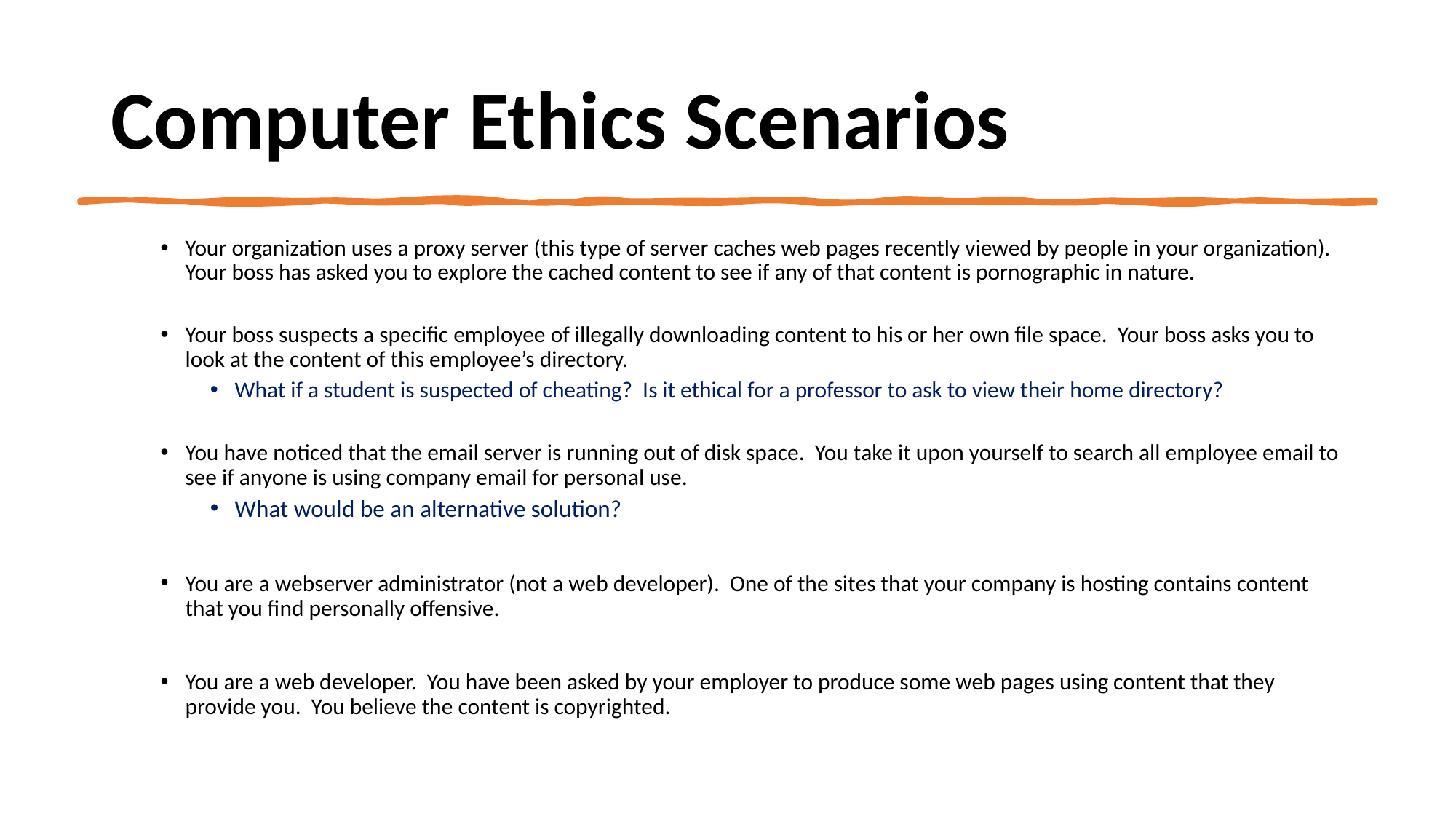

# Computer Ethics Scenarios

Your organization uses a proxy server (this type of server caches web pages recently viewed by people in your organization).  Your boss has asked you to explore the cached content to see if any of that content is pornographic in nature.

Your boss suspects a specific employee of illegally downloading content to his or her own file space.  Your boss asks you to look at the content of this employee’s directory.
What if a student is suspected of cheating?  Is it ethical for a professor to ask to view their home directory?

You have noticed that the email server is running out of disk space.  You take it upon yourself to search all employee email to see if anyone is using company email for personal use.
What would be an alternative solution?

You are a webserver administrator (not a web developer).  One of the sites that your company is hosting contains content that you find personally offensive.

You are a web developer.  You have been asked by your employer to produce some web pages using content that they provide you.  You believe the content is copyrighted.